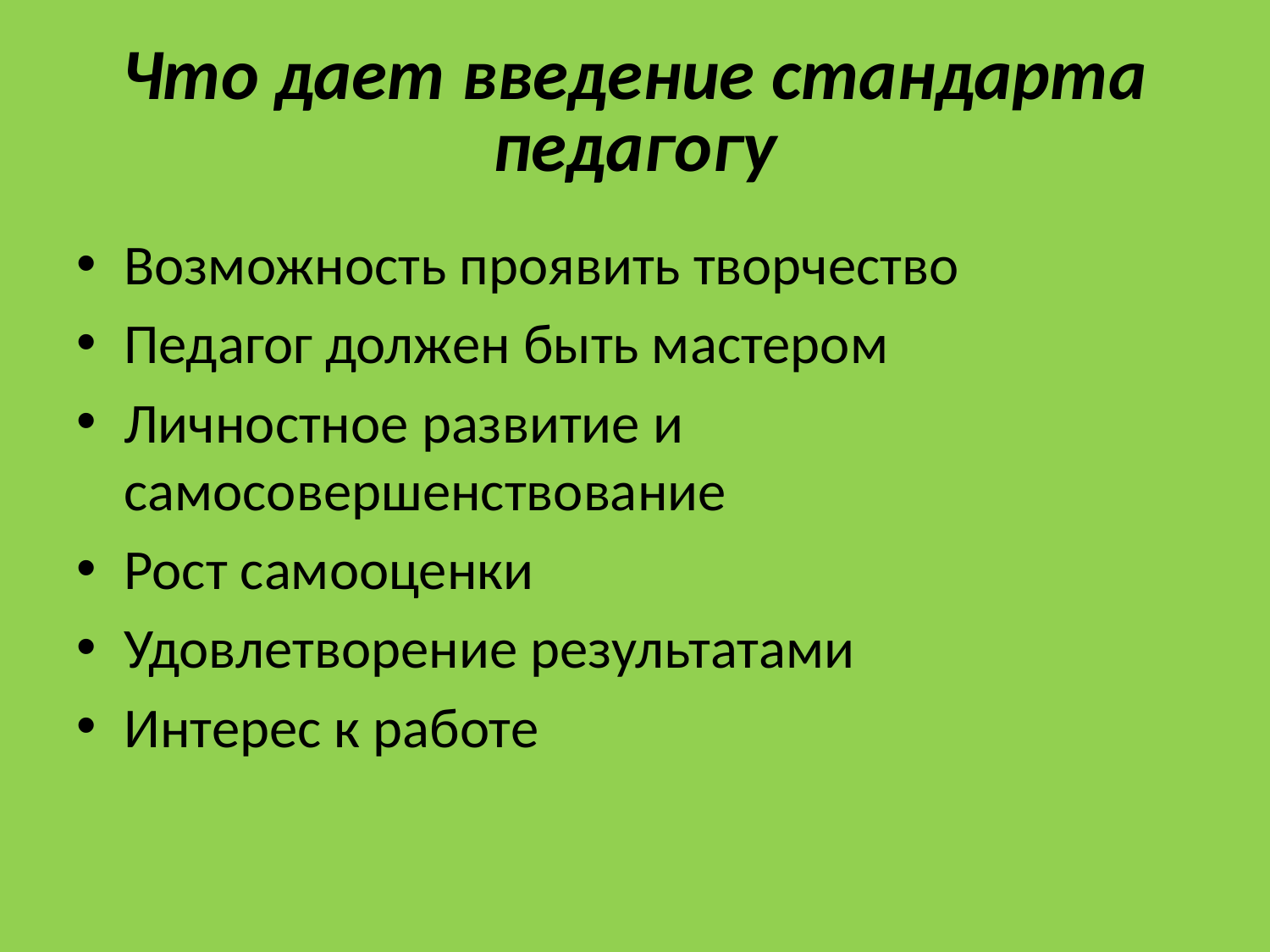

# Что дает введение стандарта педагогу
Возможность проявить творчество
Педагог должен быть мастером
Личностное развитие и самосовершенствование
Рост самооценки
Удовлетворение результатами
Интерес к работе